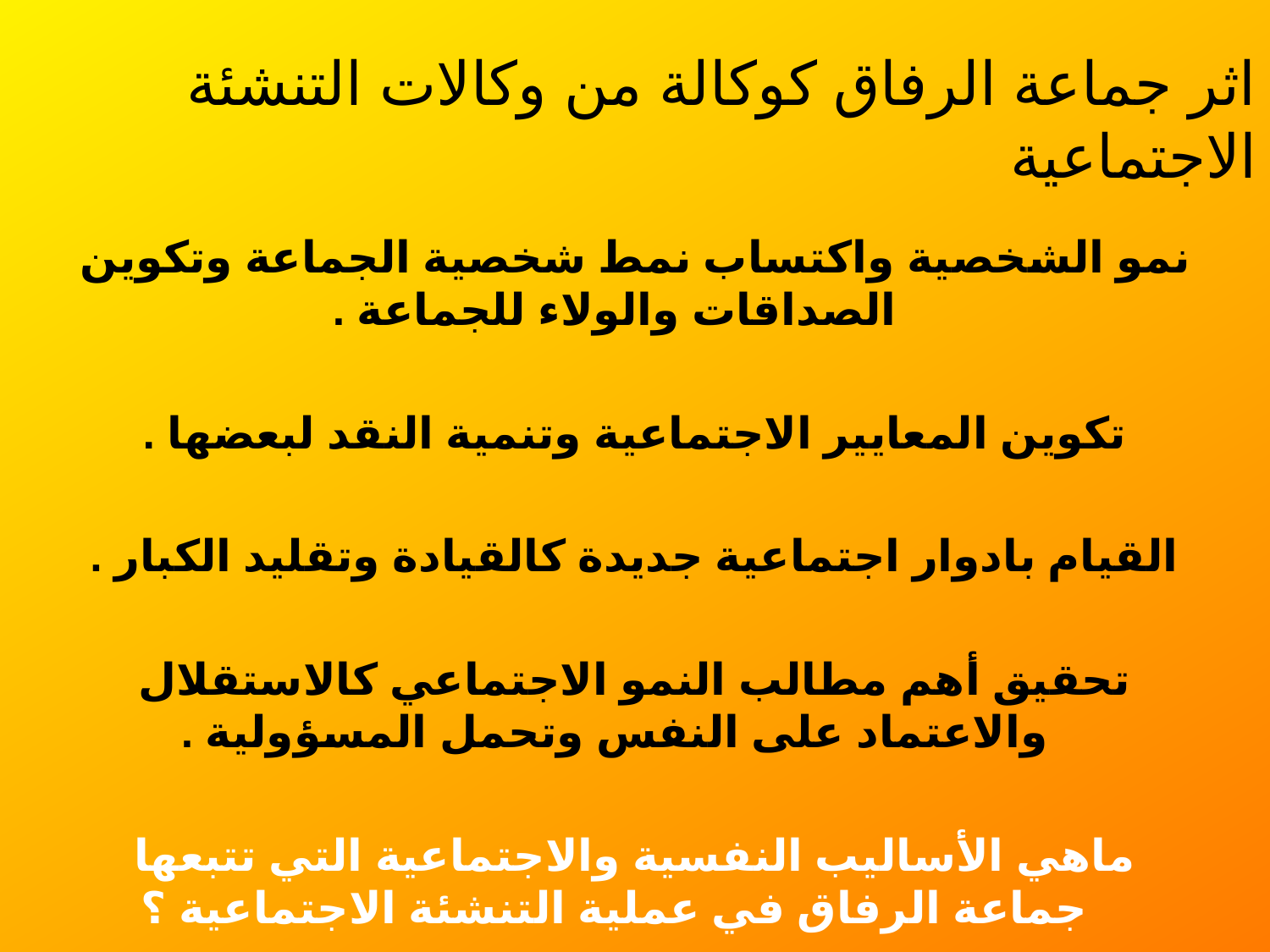

# اثر جماعة الرفاق كوكالة من وكالات التنشئة الاجتماعية
نمو الشخصية واكتساب نمط شخصية الجماعة وتكوين الصداقات والولاء للجماعة .

تكوين المعايير الاجتماعية وتنمية النقد لبعضها .

القيام بادوار اجتماعية جديدة كالقيادة وتقليد الكبار .

تحقيق أهم مطالب النمو الاجتماعي كالاستقلال والاعتماد على النفس وتحمل المسؤولية .

ماهي الأساليب النفسية والاجتماعية التي تتبعها جماعة الرفاق في عملية التنشئة الاجتماعية ؟